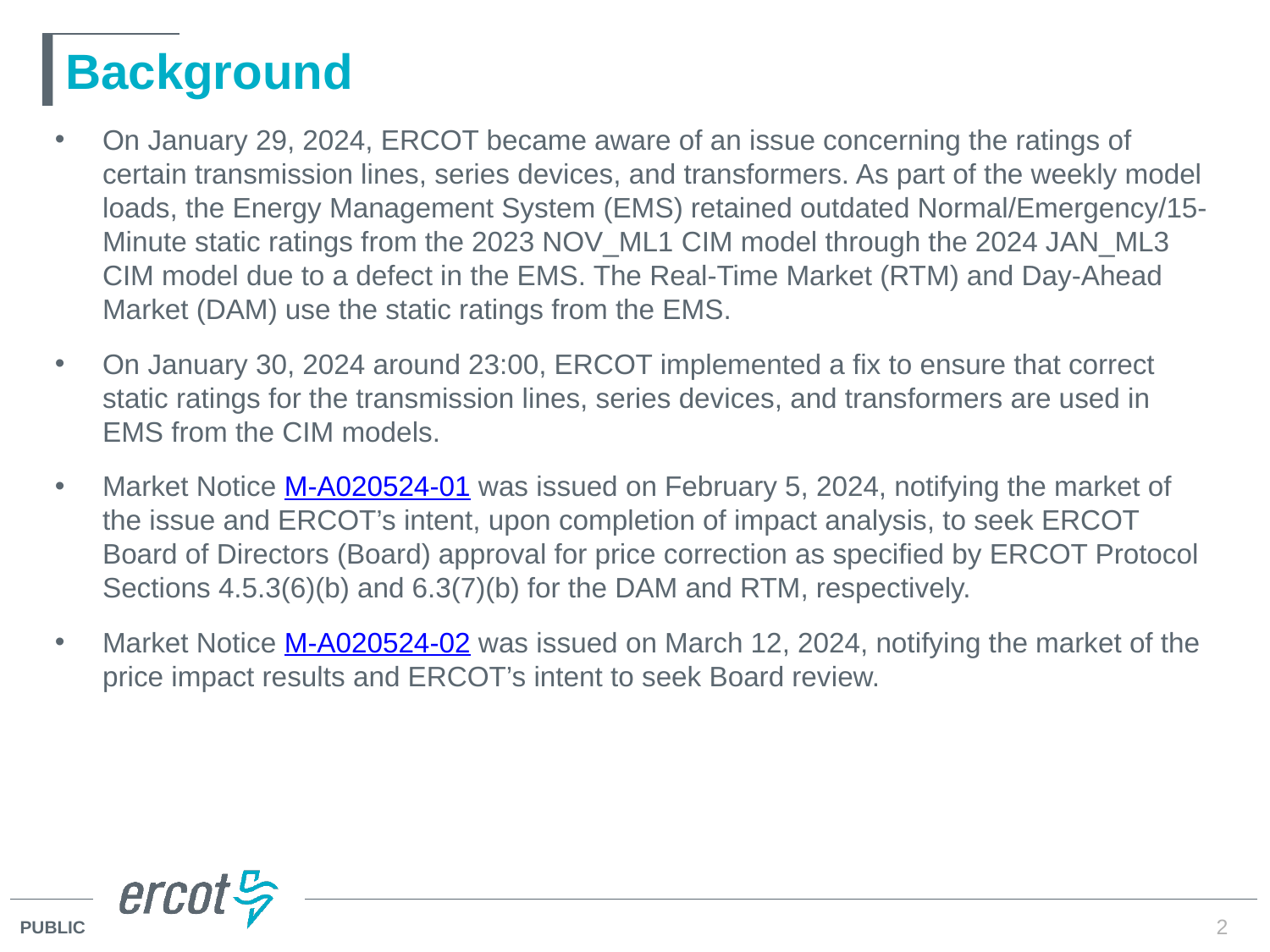

# Background
On January 29, 2024, ERCOT became aware of an issue concerning the ratings of certain transmission lines, series devices, and transformers. As part of the weekly model loads, the Energy Management System (EMS) retained outdated Normal/Emergency/15-Minute static ratings from the 2023 NOV_ML1 CIM model through the 2024 JAN_ML3 CIM model due to a defect in the EMS. The Real-Time Market (RTM) and Day-Ahead Market (DAM) use the static ratings from the EMS.
On January 30, 2024 around 23:00, ERCOT implemented a fix to ensure that correct static ratings for the transmission lines, series devices, and transformers are used in EMS from the CIM models.
Market Notice M-A020524-01 was issued on February 5, 2024, notifying the market of the issue and ERCOT’s intent, upon completion of impact analysis, to seek ERCOT Board of Directors (Board) approval for price correction as specified by ERCOT Protocol Sections 4.5.3(6)(b) and 6.3(7)(b) for the DAM and RTM, respectively.
Market Notice M-A020524-02 was issued on March 12, 2024, notifying the market of the price impact results and ERCOT’s intent to seek Board review.

2